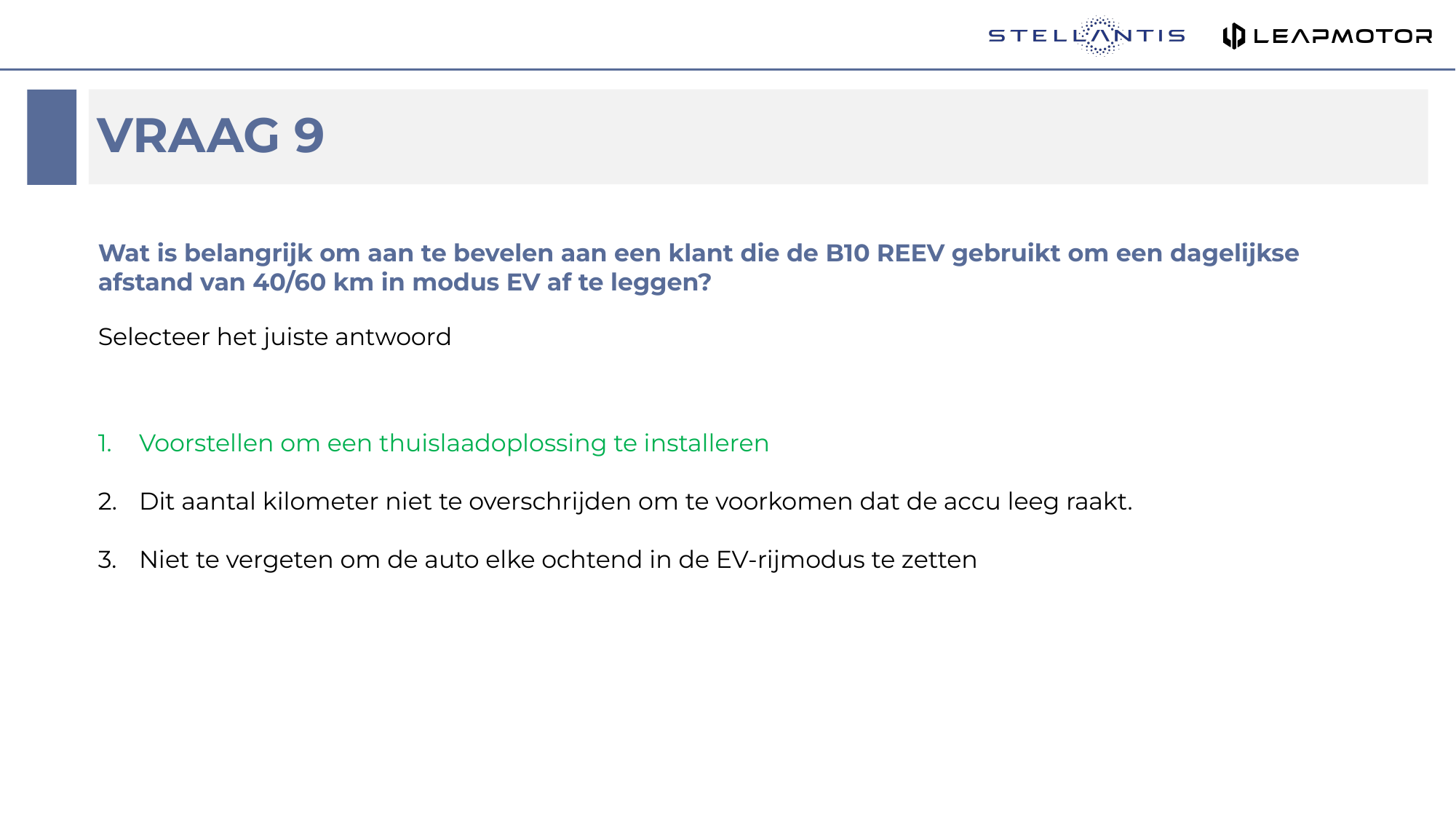

# Vraag 9
Wat is belangrijk om aan te bevelen aan een klant die de B10 REEV gebruikt om een dagelijkse afstand van 40/60 km in modus EV af te leggen?
Selecteer het juiste antwoord
Voorstellen om een thuislaadoplossing te installeren

Dit aantal kilometer niet te overschrijden om te voorkomen dat de accu leeg raakt.

Niet te vergeten om de auto elke ochtend in de EV-rijmodus te zetten